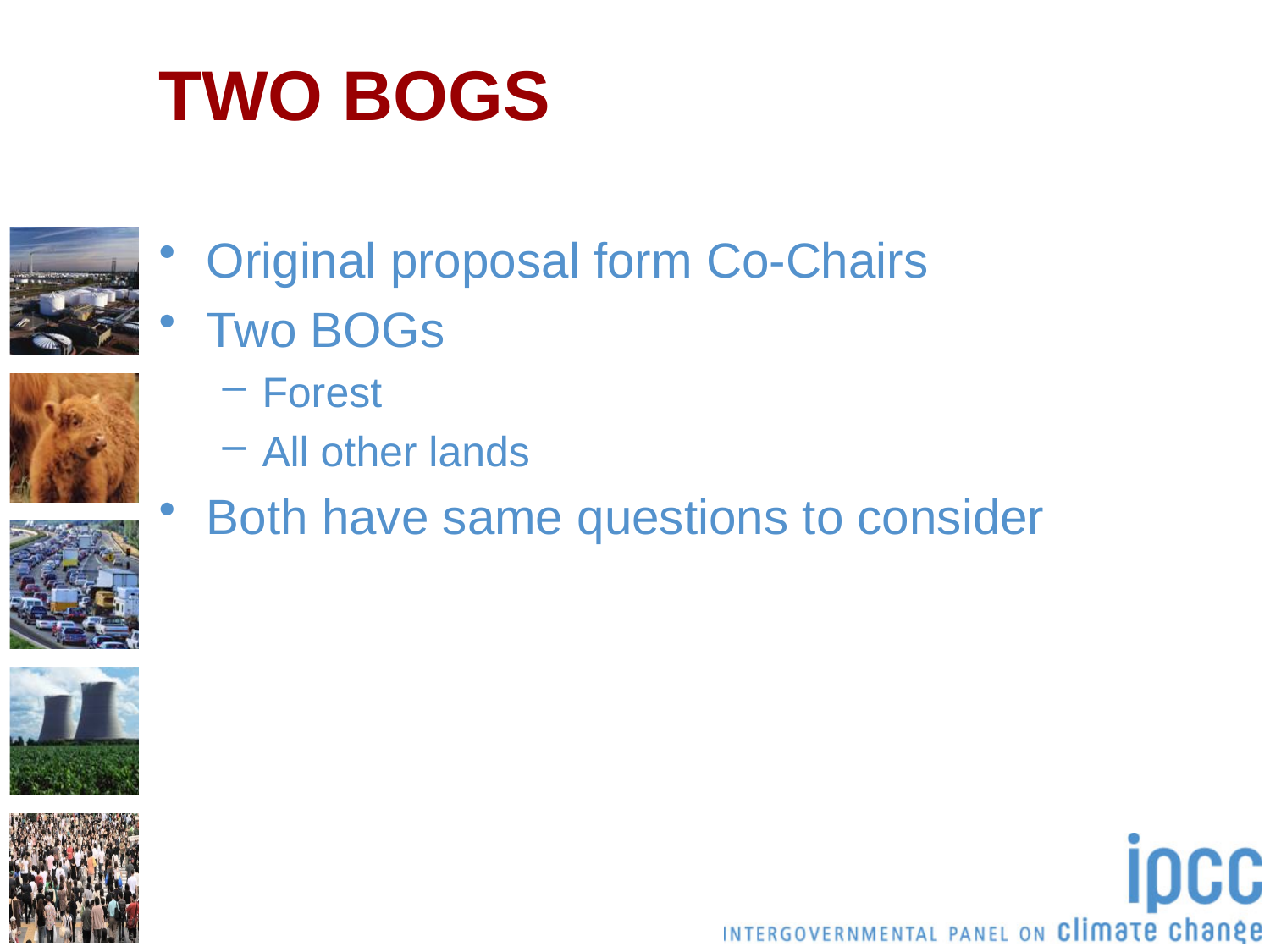

# TWO BOGS
Original proposal form Co-Chairs
Two BOGs
Forest
All other lands
Both have same questions to consider